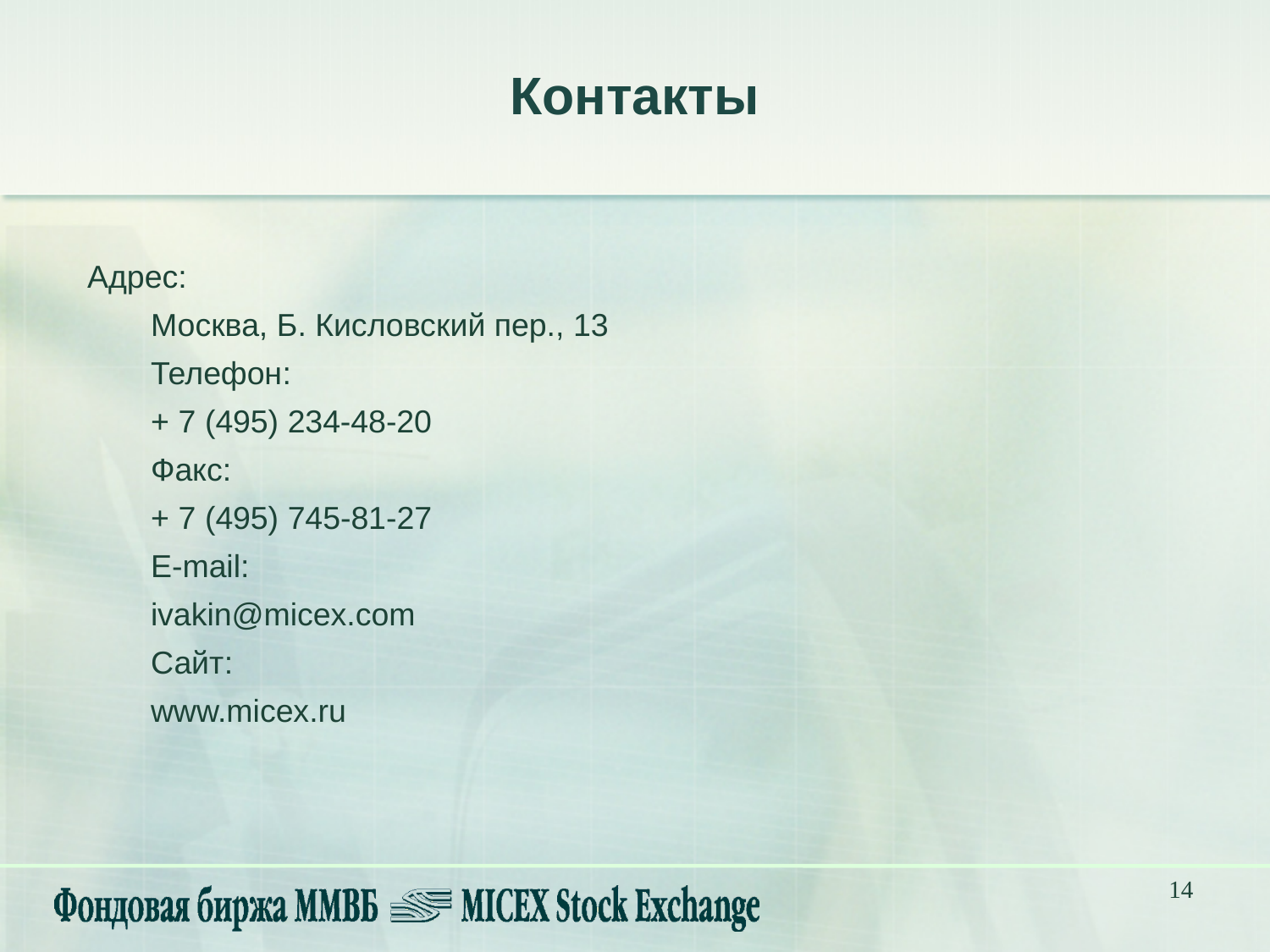

# Контакты
Адрес:
Москва, Б. Кисловский пер., 13
Телефон:
+ 7 (495) 234-48-20
Факс:
+ 7 (495) 745-81-27
E-mail:
ivakin@micex.com
Сайт:
www.micex.ru
14